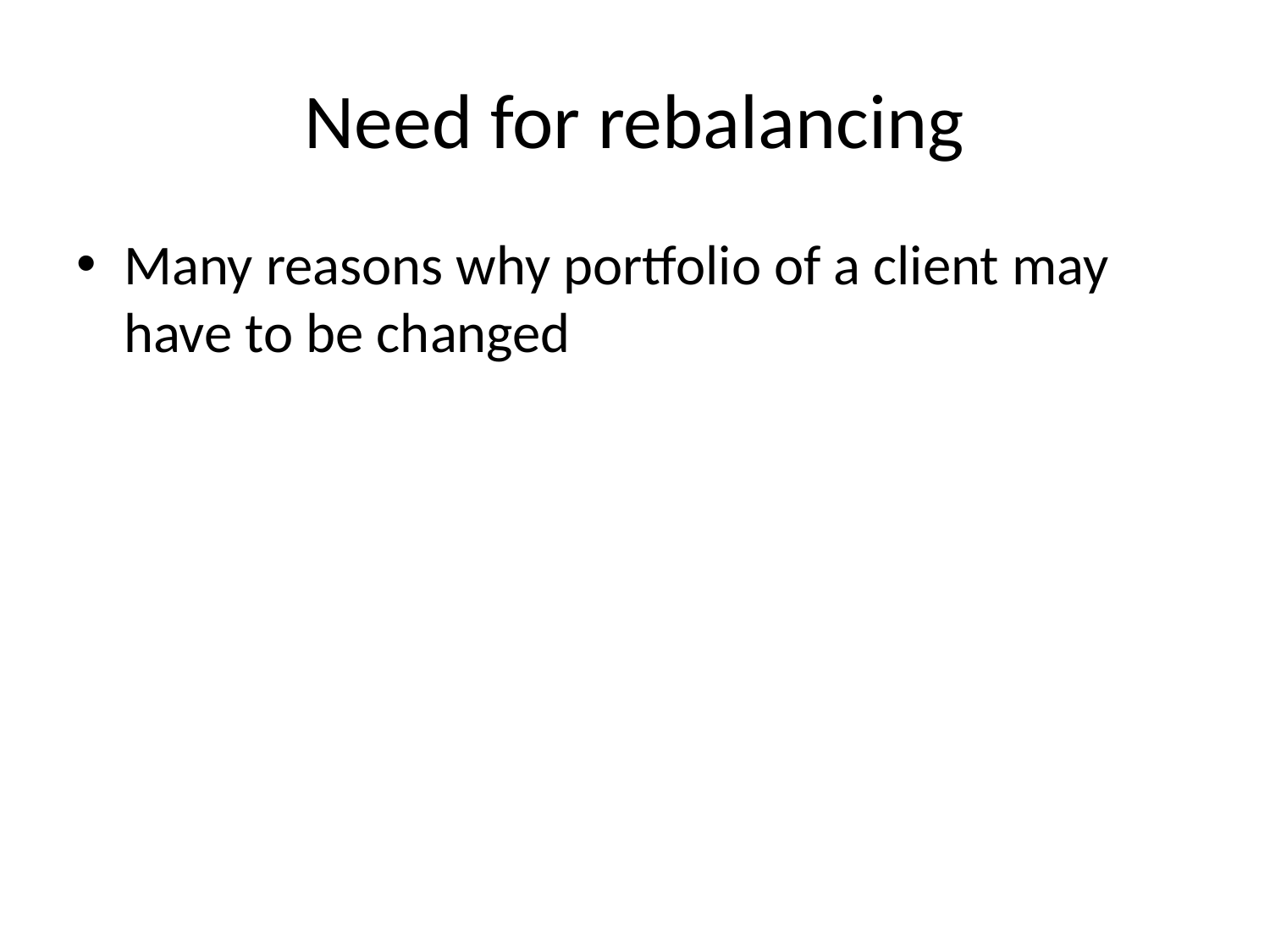

# Need for rebalancing
Many reasons why portfolio of a client may have to be changed